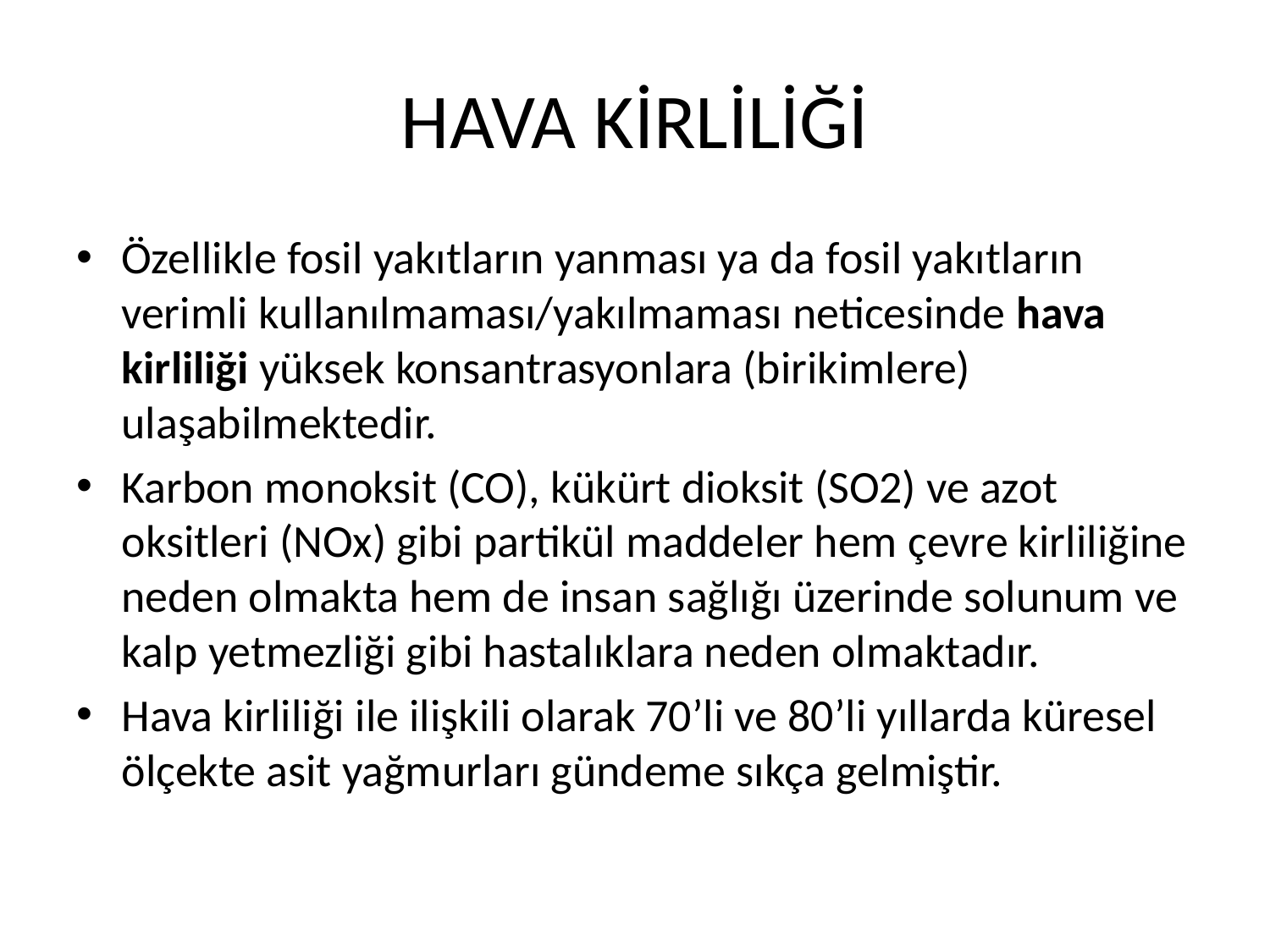

# HAVA KİRLİLİĞİ
Özellikle fosil yakıtların yanması ya da fosil yakıtların verimli kullanılmaması/yakılmaması neticesinde hava kirliliği yüksek konsantrasyonlara (birikimlere) ulaşabilmektedir.
Karbon monoksit (CO), kükürt dioksit (SO2) ve azot oksitleri (NOx) gibi partikül maddeler hem çevre kirliliğine neden olmakta hem de insan sağlığı üzerinde solunum ve kalp yetmezliği gibi hastalıklara neden olmaktadır.
Hava kirliliği ile ilişkili olarak 70’li ve 80’li yıllarda küresel ölçekte asit yağmurları gündeme sıkça gelmiştir.